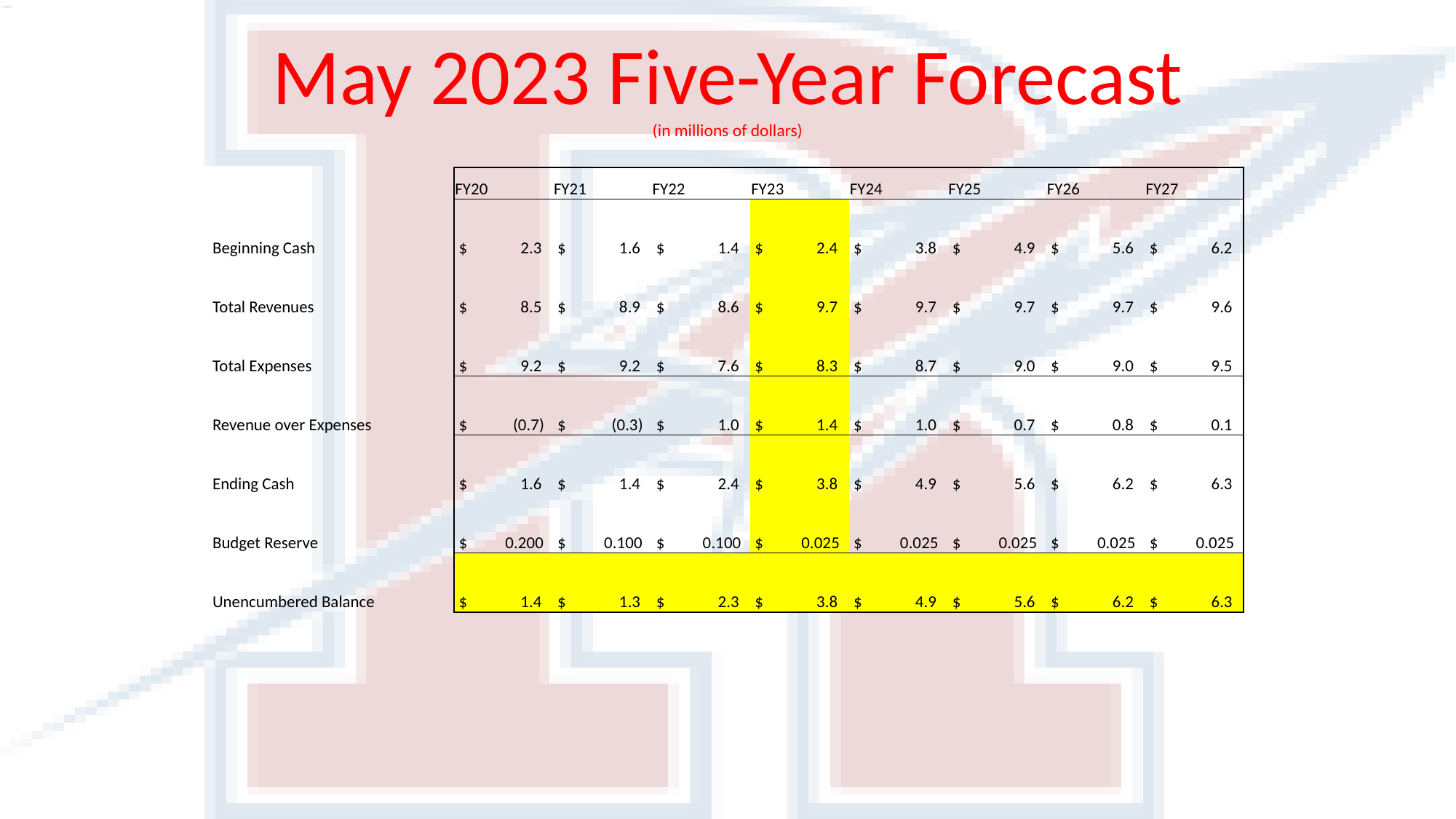

# May 2023 Five-Year Forecast (in millions of dollars)
|  | FY20 | FY21 | FY22 | FY23 | FY24 | FY25 | FY26 | FY27 |
| --- | --- | --- | --- | --- | --- | --- | --- | --- |
| Beginning Cash | $ 2.3 | $ 1.6 | $ 1.4 | $ 2.4 | $ 3.8 | $ 4.9 | $ 5.6 | $ 6.2 |
| Total Revenues | $ 8.5 | $ 8.9 | $ 8.6 | $ 9.7 | $ 9.7 | $ 9.7 | $ 9.7 | $ 9.6 |
| Total Expenses | $ 9.2 | $ 9.2 | $ 7.6 | $ 8.3 | $ 8.7 | $ 9.0 | $ 9.0 | $ 9.5 |
| Revenue over Expenses | $ (0.7) | $ (0.3) | $ 1.0 | $ 1.4 | $ 1.0 | $ 0.7 | $ 0.8 | $ 0.1 |
| Ending Cash | $ 1.6 | $ 1.4 | $ 2.4 | $ 3.8 | $ 4.9 | $ 5.6 | $ 6.2 | $ 6.3 |
| Budget Reserve | $ 0.200 | $ 0.100 | $ 0.100 | $ 0.025 | $ 0.025 | $ 0.025 | $ 0.025 | $ 0.025 |
| Unencumbered Balance | $ 1.4 | $ 1.3 | $ 2.3 | $ 3.8 | $ 4.9 | $ 5.6 | $ 6.2 | $ 6.3 |